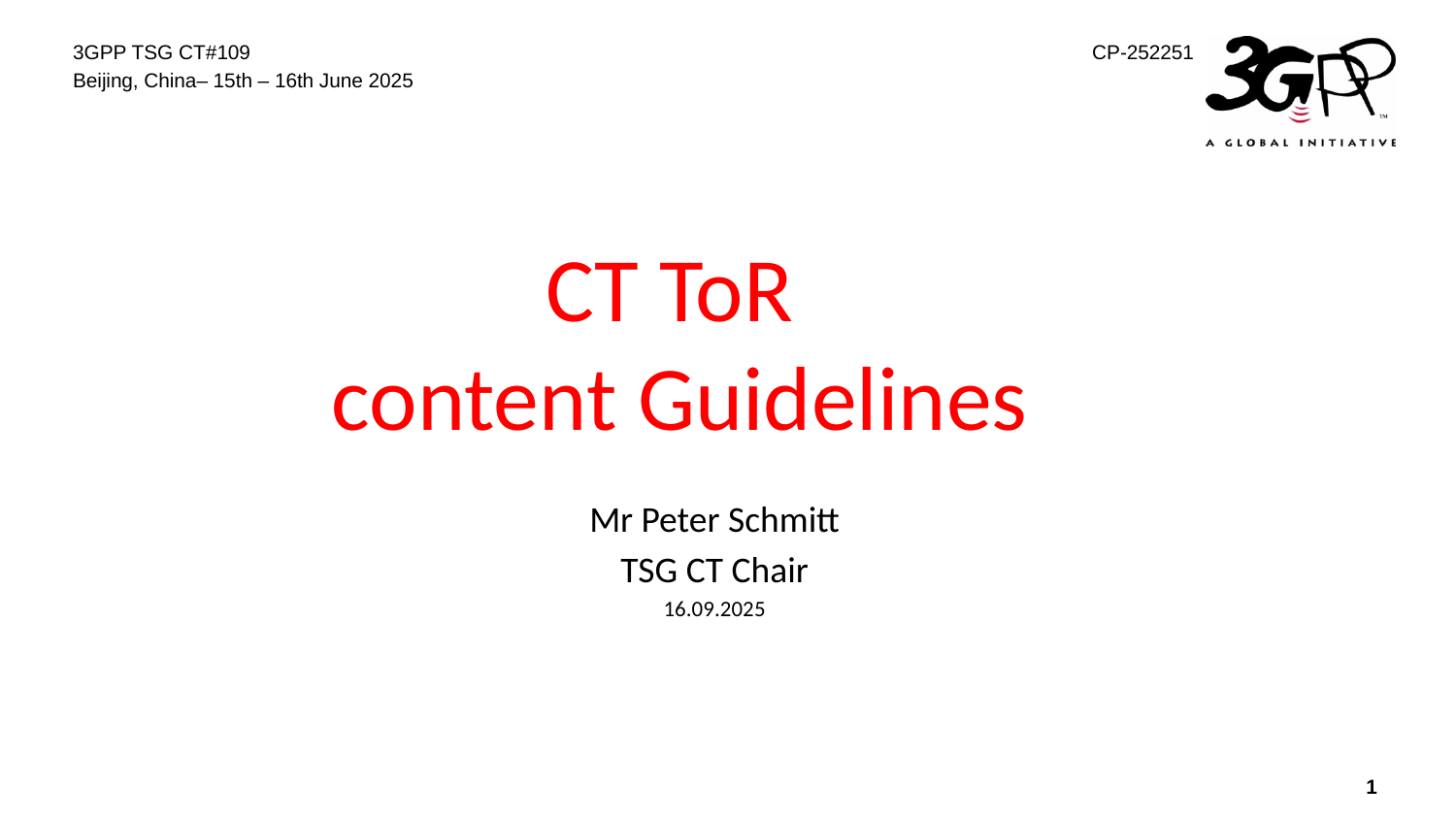

3GPP TSG CT#109 						CP-252251
Beijing, China– 15th – 16th June 2025
# CT ToR content Guidelines
Mr Peter Schmitt
TSG CT Chair
16.09.2025